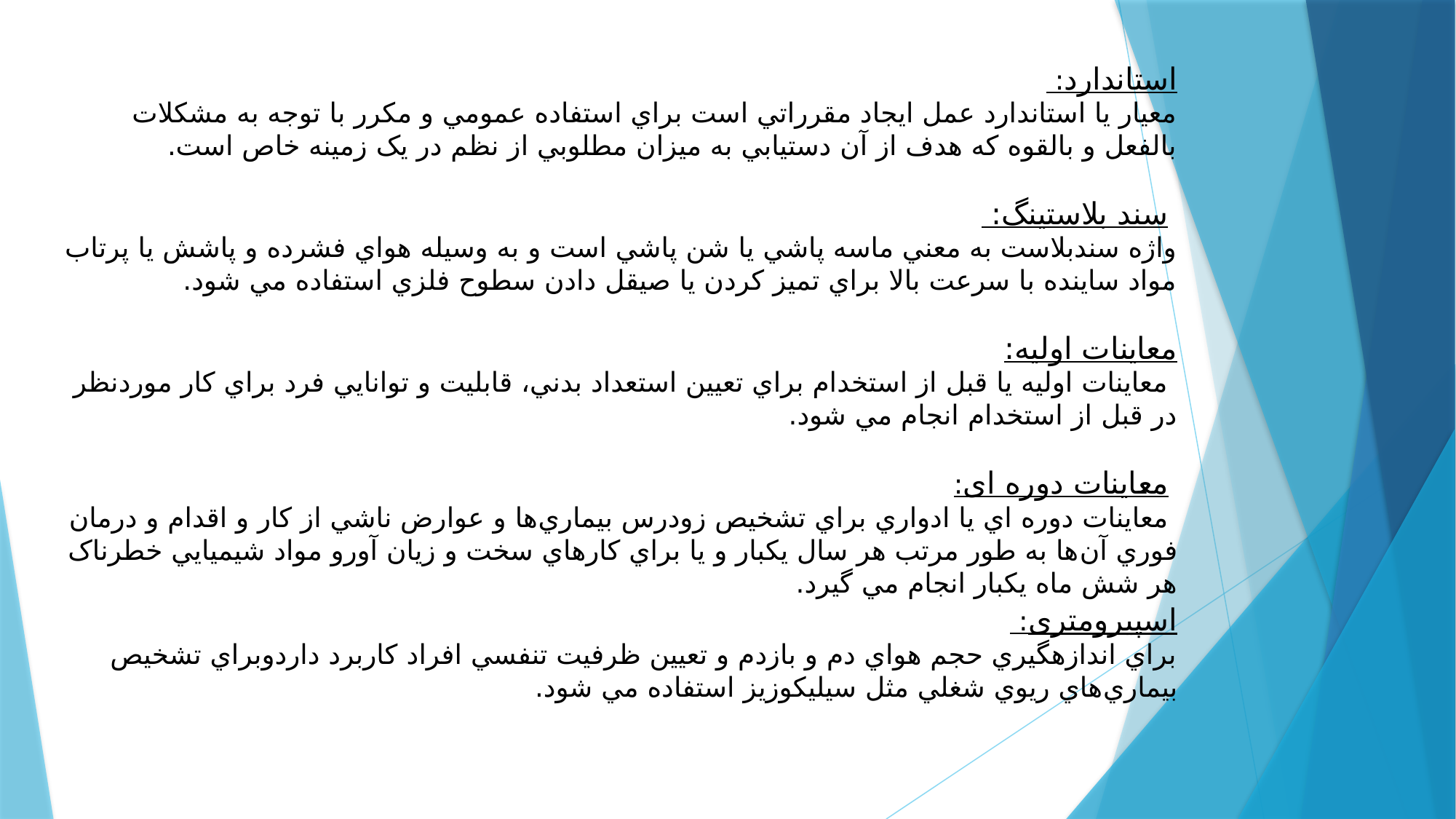

استاندارد:
معيار يا استاندارد عمل ايجاد مقرراتي است براي استفاده عمومي و مكرر با توجه به مشكلات بالفعل و بالقوه كه هدف از آن دستيابي به ميزان مطلوبي از نظم در يک زمينه خاص است.

 سند بلاستينگ:
واژه سندبلاست به معني ماسه پاشي یا شن پاشي است و به وسیله هواي فشرده و پاشش يا پرتاب مواد ساينده با سرعت بالا براي تمیز كردن یا صيقل دادن سطوح فلزي استفاده مي شود.

معاينات اوليه:
 معاينات اوليه يا قبل از استخدام براي تعيين استعداد بدني، قابليت و توانايي فرد براي كار موردنظر در قبل از استخدام انجام مي شود.

 معاينات دوره ای:
 معاينات دوره اي يا ادواري براي تشخيص زودرس بيماري‌ها و عوارض ناشي از كار و اقدام و درمان فوري آن‌ها به طور مرتب هر سال يكبار و يا براي كارهاي سخت و زيان آورو مواد شيميايي خطرناک هر شش ماه يكبار انجام مي گيرد.
اسپيرومتری:
براي اندازهگيري حجم هواي دم و بازدم و تعيين ظرفيت تنفسي افراد كاربرد داردوبراي تشخيص بيماري‌هاي ريوي شغلي مثل سيليكوزيز استفاده مي شود.